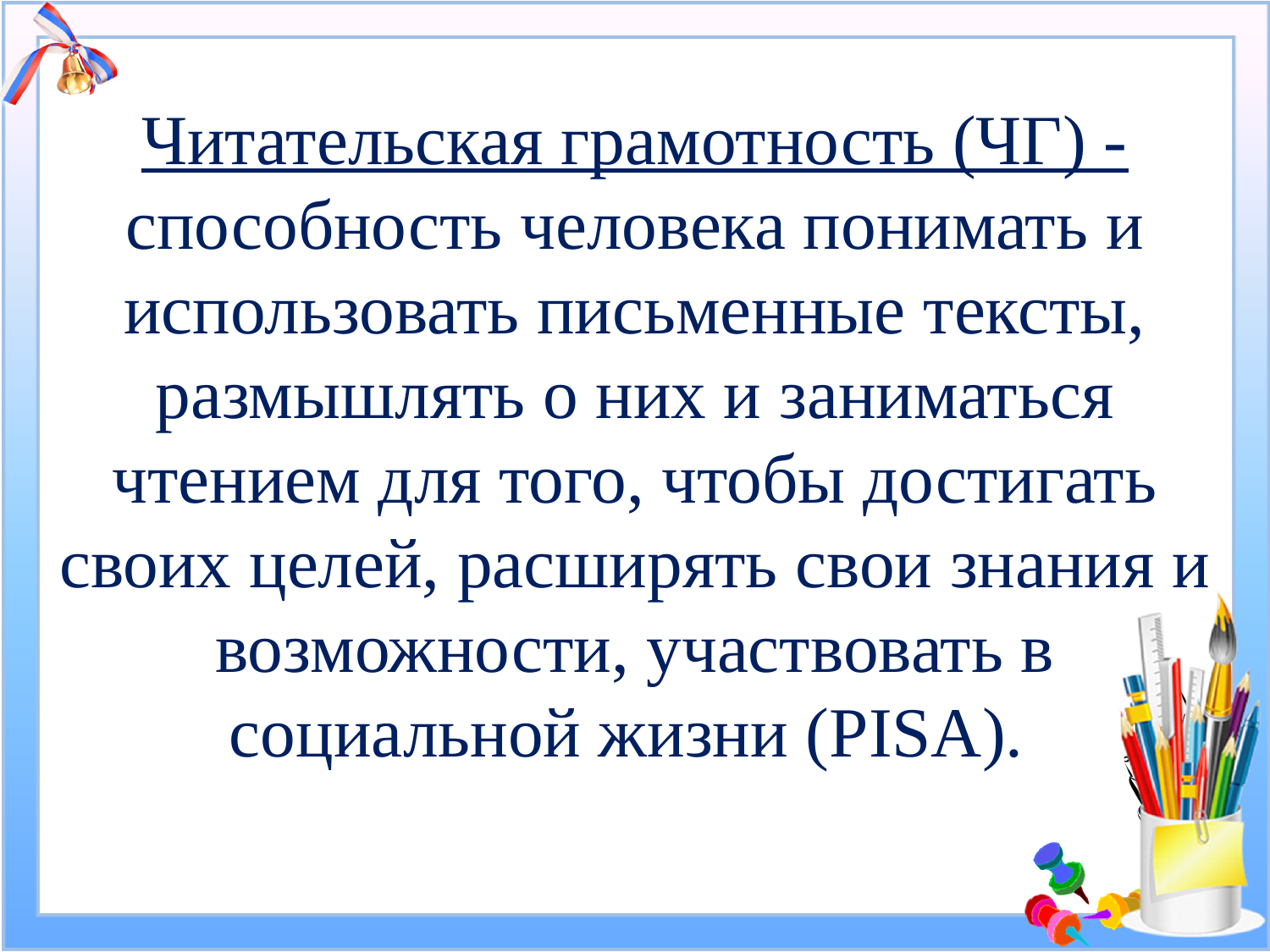

# Читательская грамотность (ЧГ) - способность человека понимать и использовать письменные тексты, размышлять о них и заниматься чтением для того, чтобы достигать своих целей, расширять свои знания и возможности, участвовать в социальной жизни (PISA).